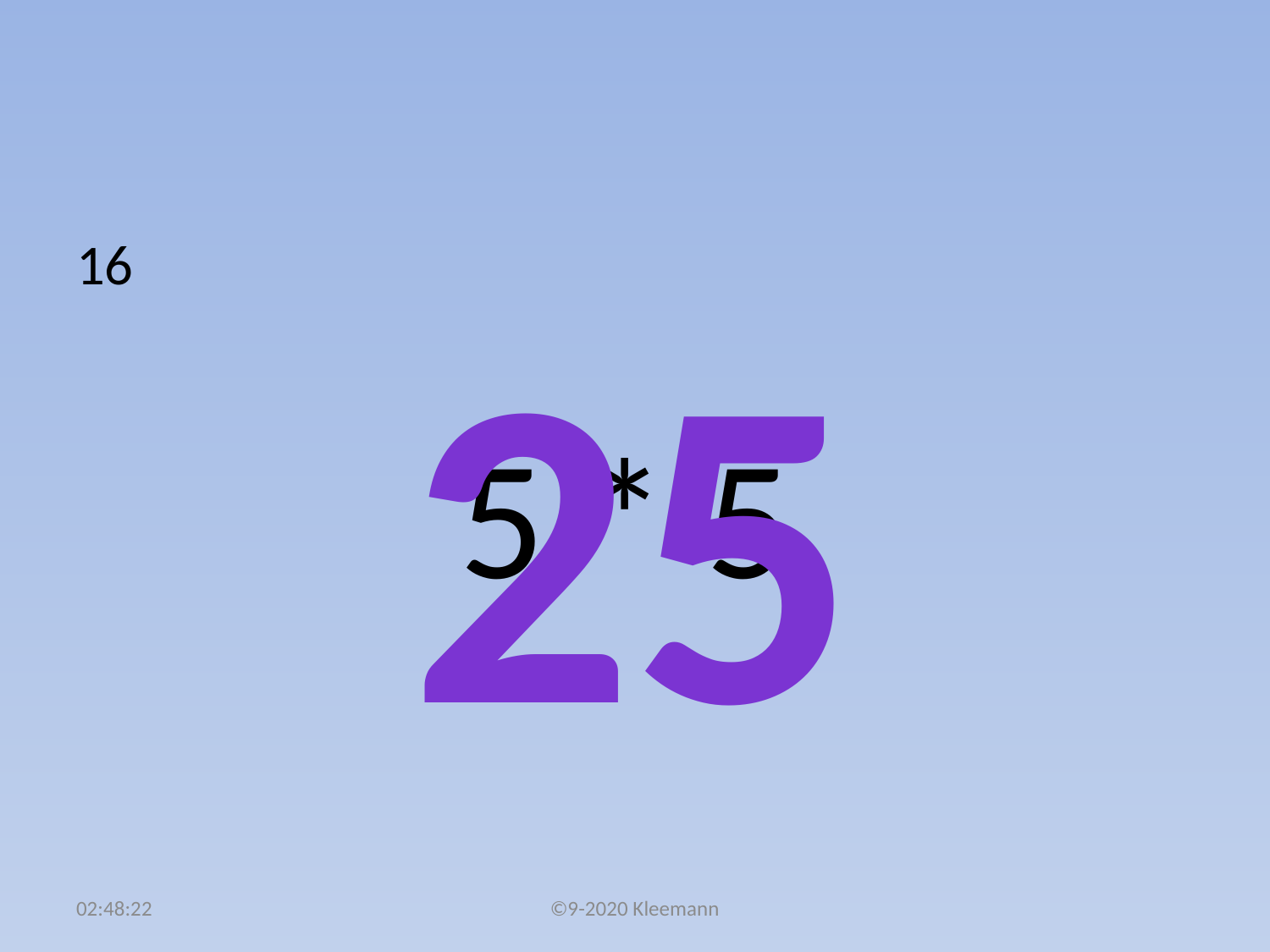

#
16

          5 * 5
25
02:48:22
©9-2020 Kleemann